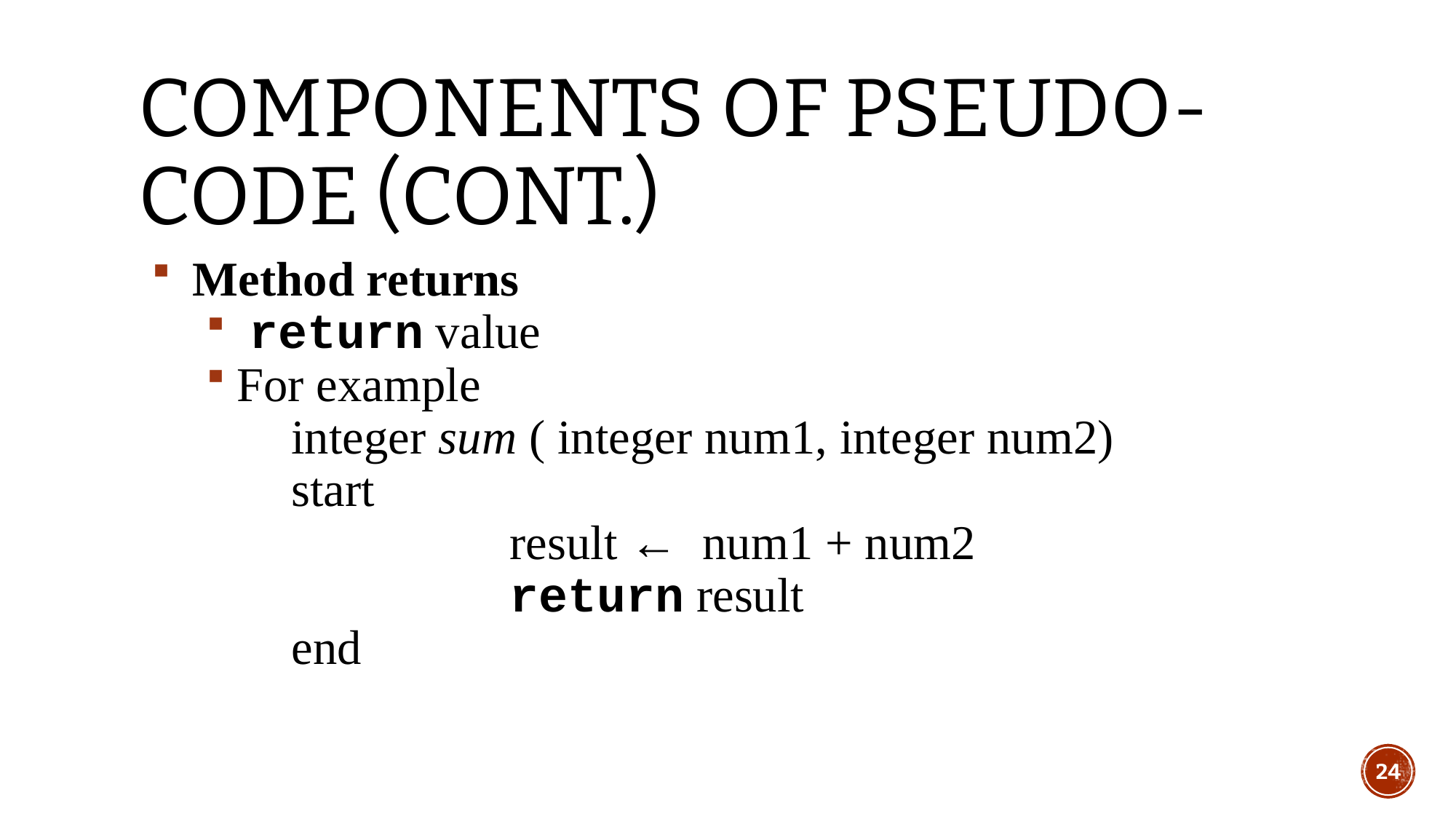

# Components of Pseudo-code (cont.)
Method returns
 return value
For example
	integer sum ( integer num1, integer num2)
	start
			result ←  num1 + num2
			return result
	end

24